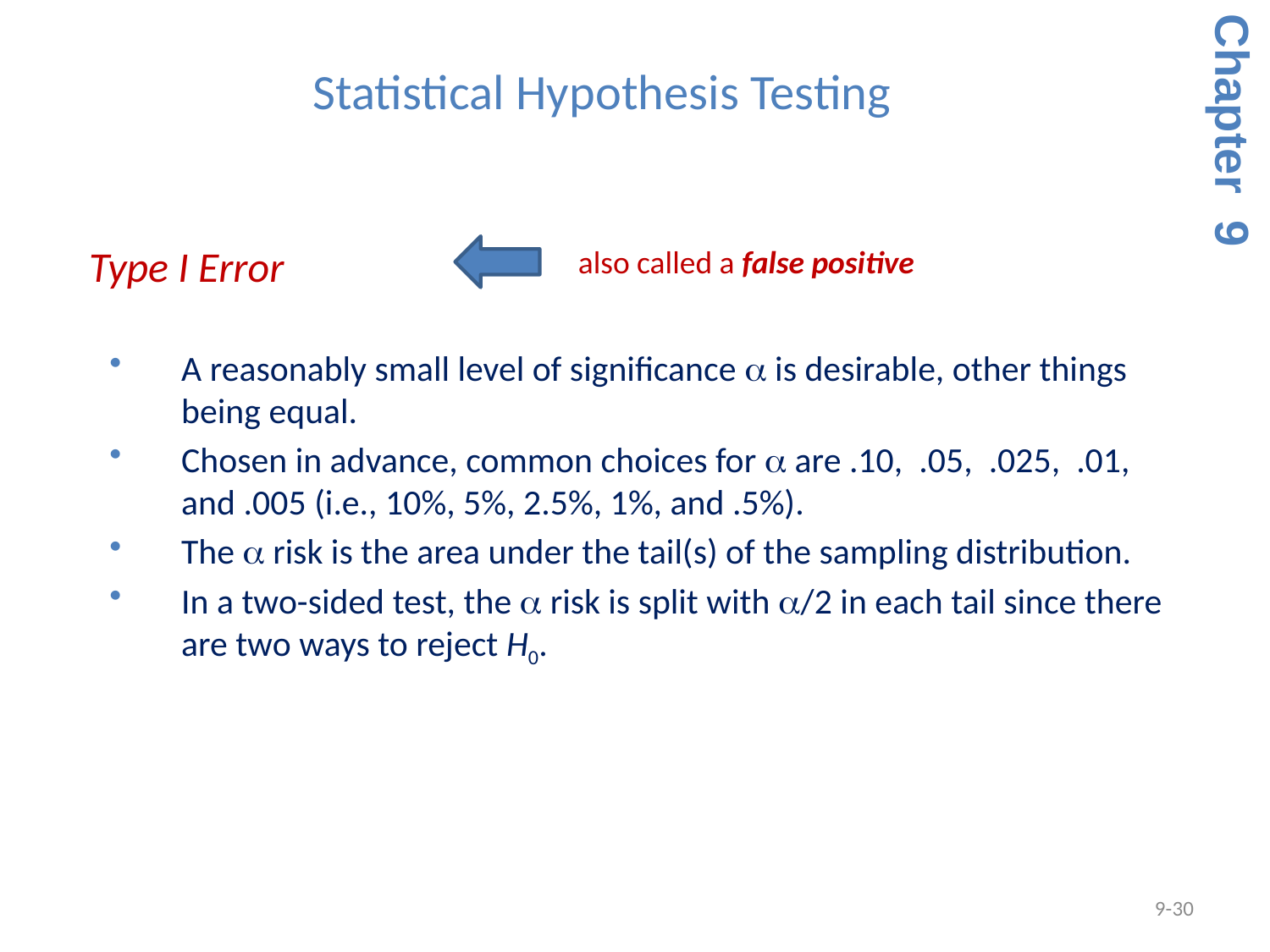

# Statistical Hypothesis Testing
Chapter  9
 Type I Error

also called a false positive
A reasonably small level of significance α is desirable, other things being equal.
Chosen in advance, common choices for α are .10,  .05,  .025,  .01, and .005 (i.e., 10%, 5%, 2.5%, 1%, and .5%).
The α risk is the area under the tail(s) of the sampling distribution.
In a two-sided test, the α risk is split with α/2 in each tail since there are two ways to reject H0.

9-30